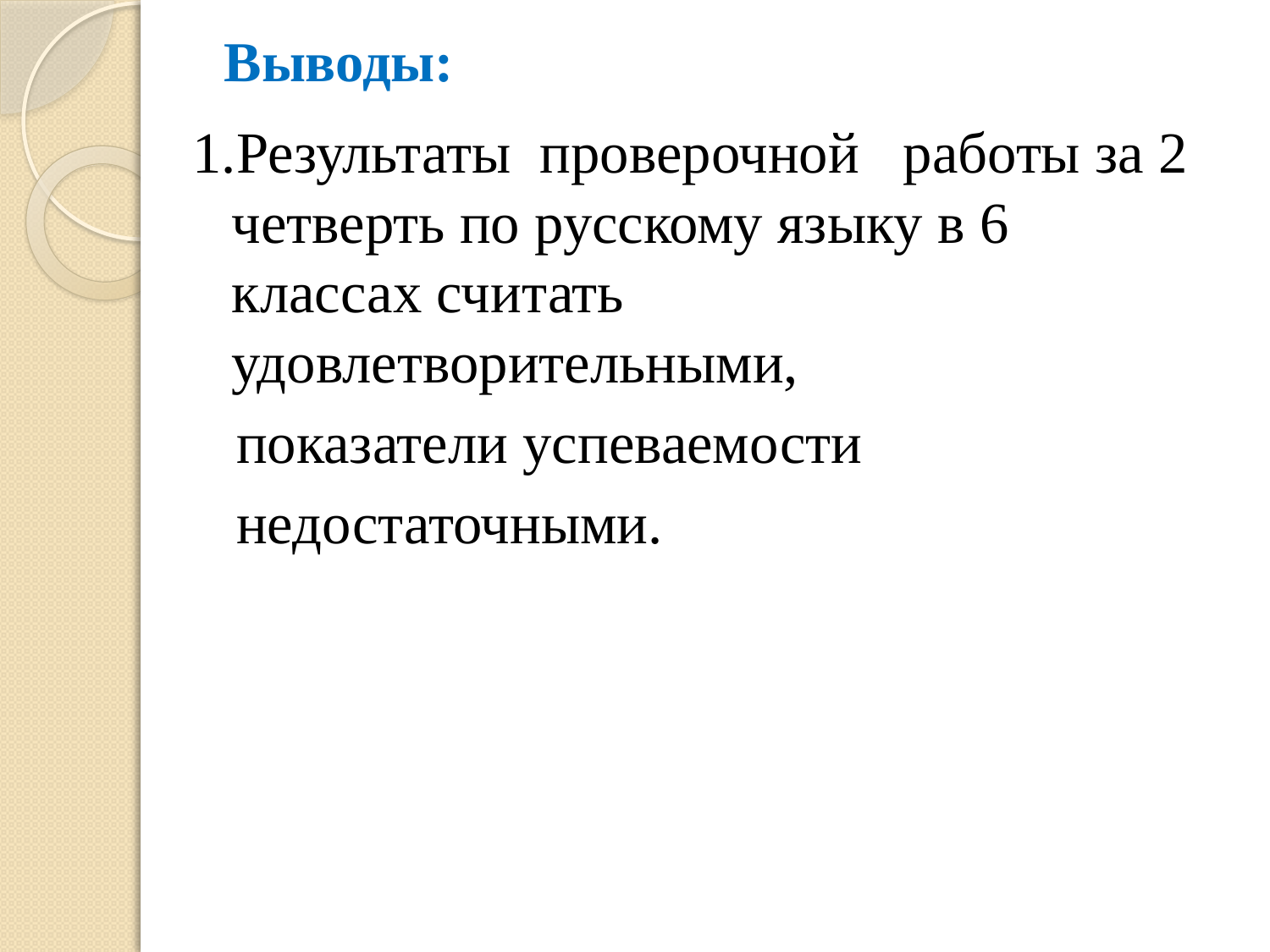

# Выводы:
1.Результаты  проверочной   работы за 2 четверть по русскому языку в 6  классах считать удовлетворительными,
   показатели успеваемости
   недостаточными.